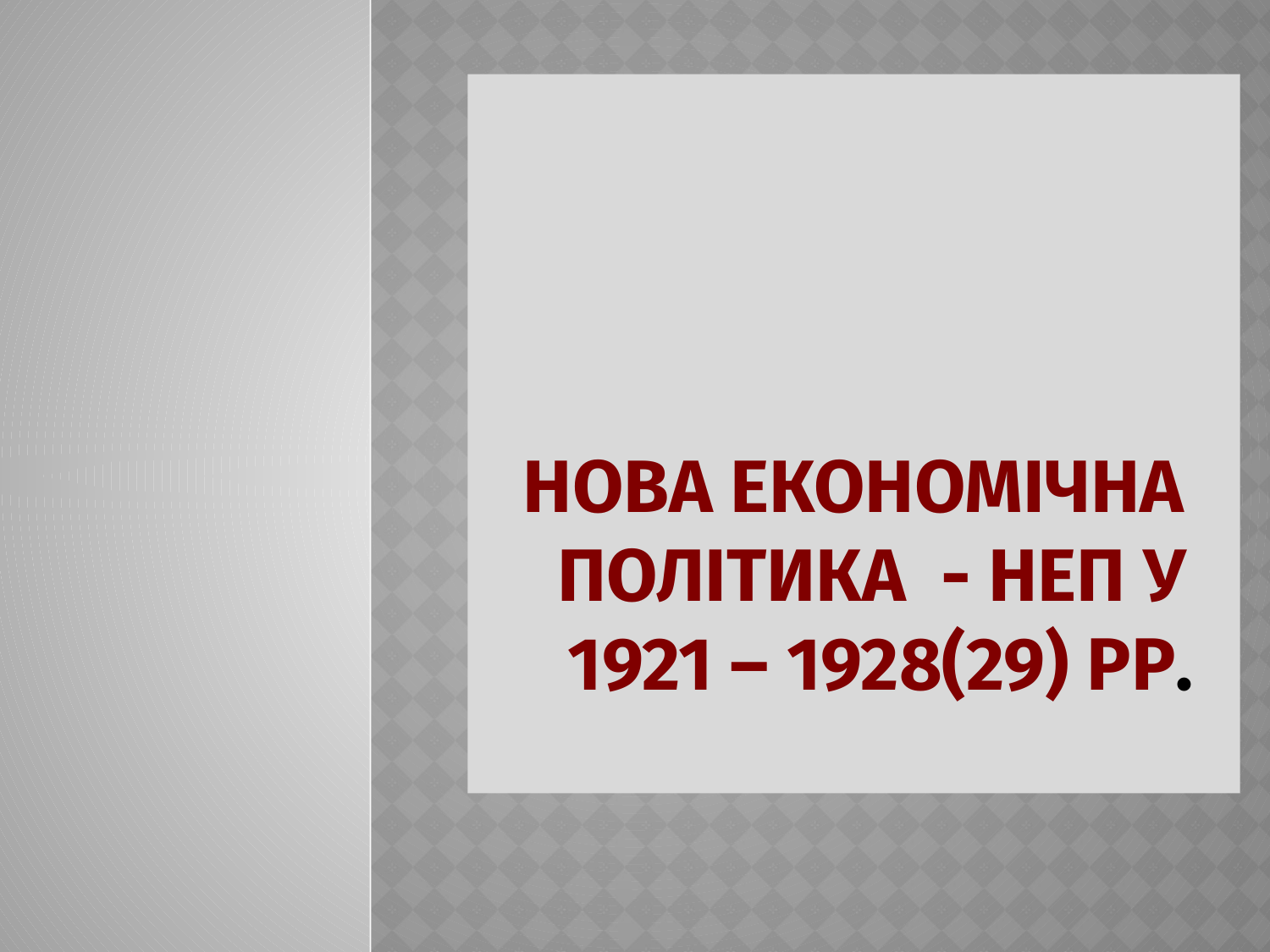

# Нова економічна політика  - НЕП у 1921 – 1928(29) рр.